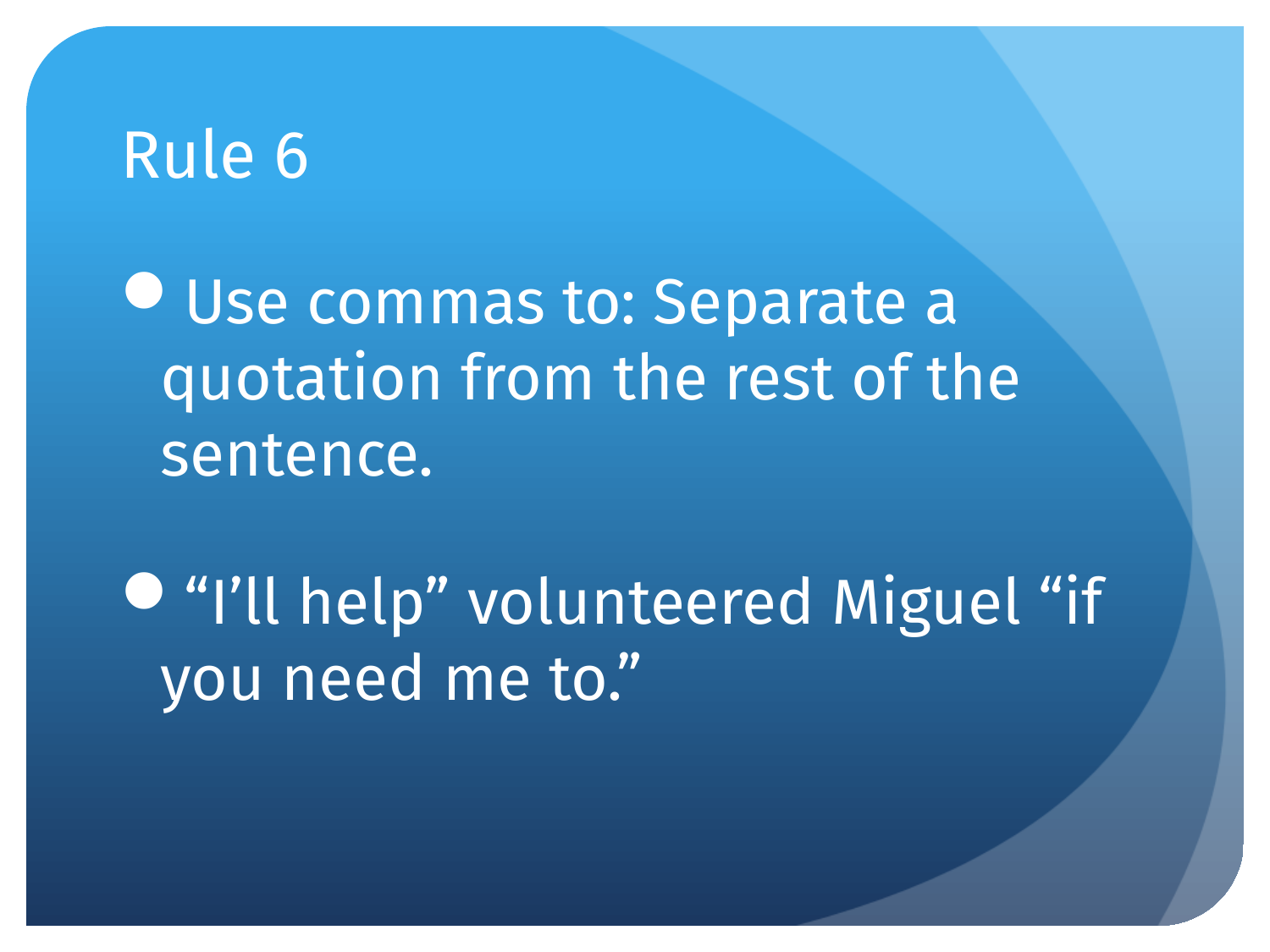

# Rule 6
Use commas to: Separate a quotation from the rest of the sentence.
“I’ll help” volunteered Miguel “if you need me to.”